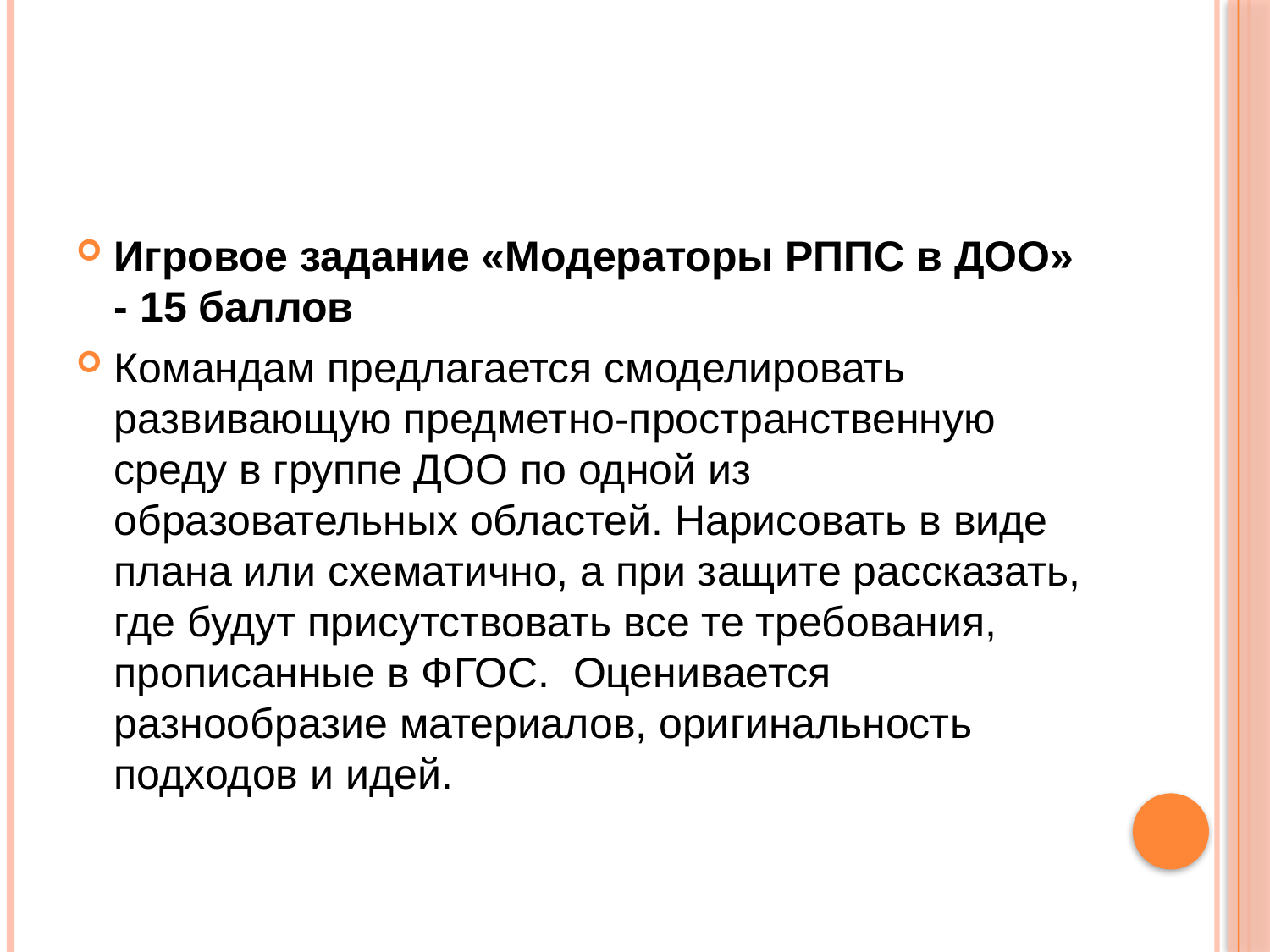

Игровое задание «Модераторы РППС в ДОО» - 15 баллов
Командам предлагается смоделировать развивающую предметно-пространственную среду в группе ДОО по одной из образовательных областей. Нарисовать в виде плана или схематично, а при защите рассказать, где будут присутствовать все те требования, прописанные в ФГОС.  Оценивается разнообразие материалов, оригинальность подходов и идей.